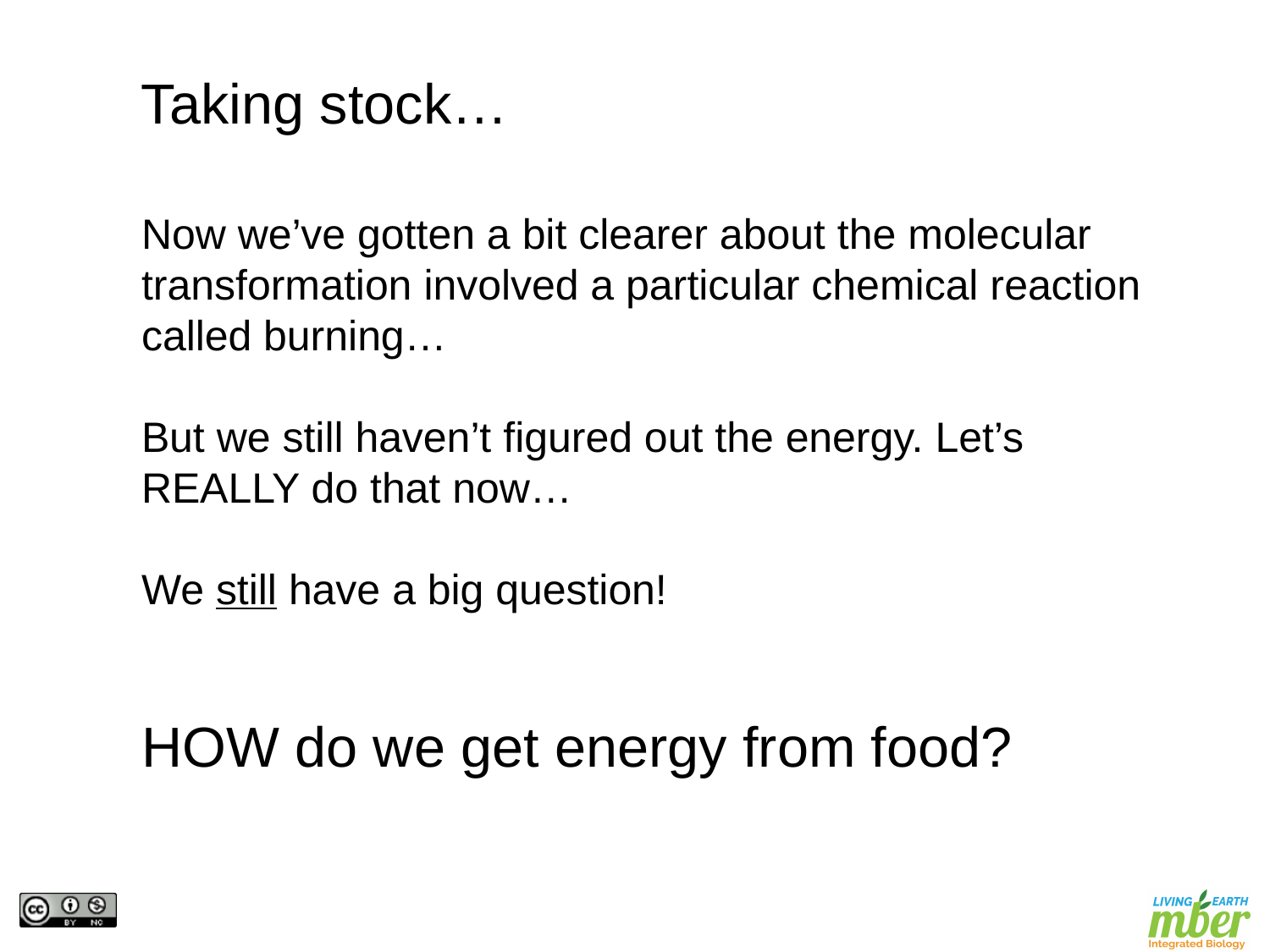

Taking stock…
Now we’ve gotten a bit clearer about the molecular transformation involved a particular chemical reaction called burning…

But we still haven’t figured out the energy. Let’s REALLY do that now…

We still have a big question!

HOW do we get energy from food?